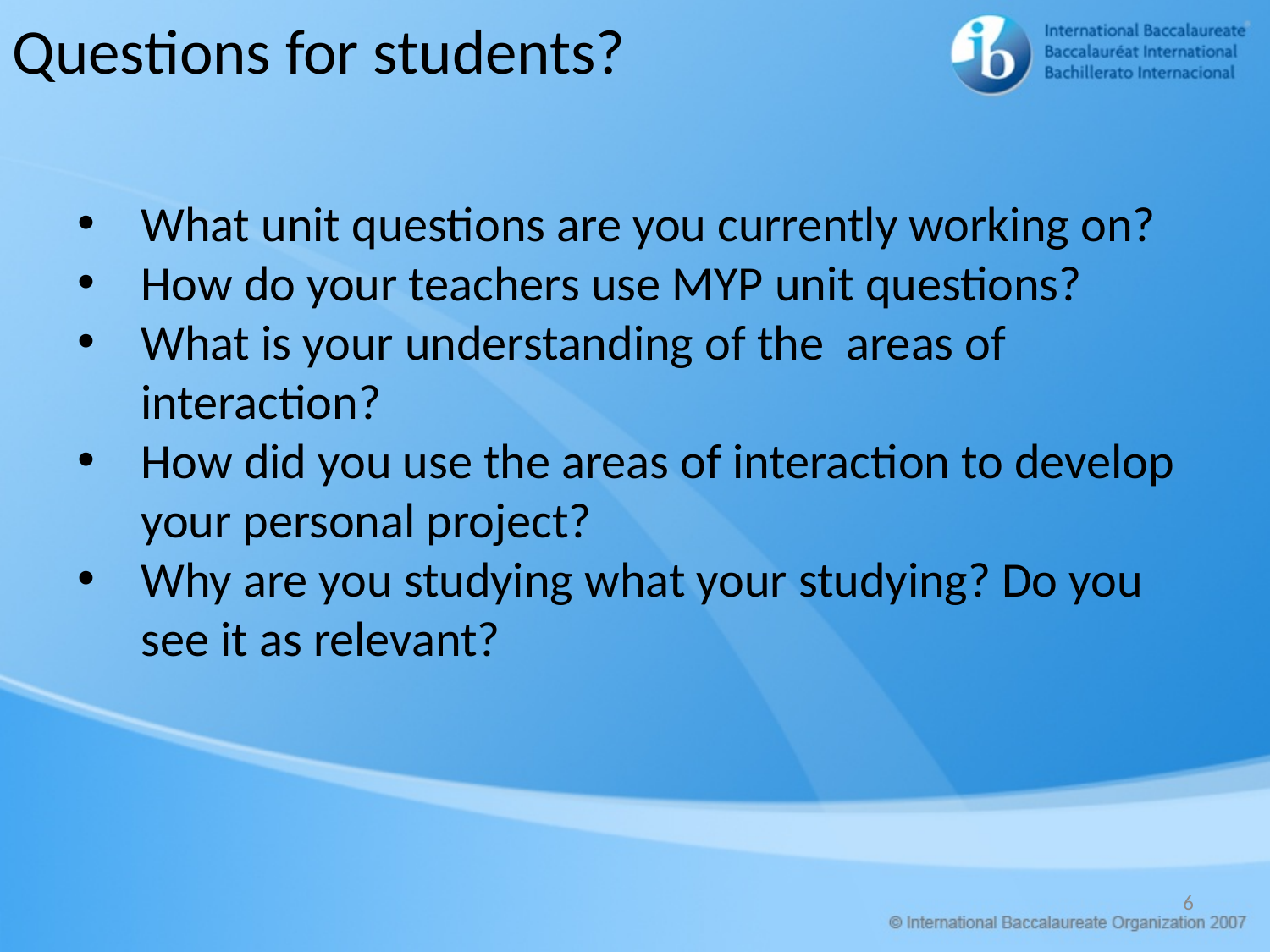

Questions for students?
What unit questions are you currently working on?
How do your teachers use MYP unit questions?
What is your understanding of the  areas of interaction?
How did you use the areas of interaction to develop your personal project?
Why are you studying what your studying? Do you see it as relevant?

6